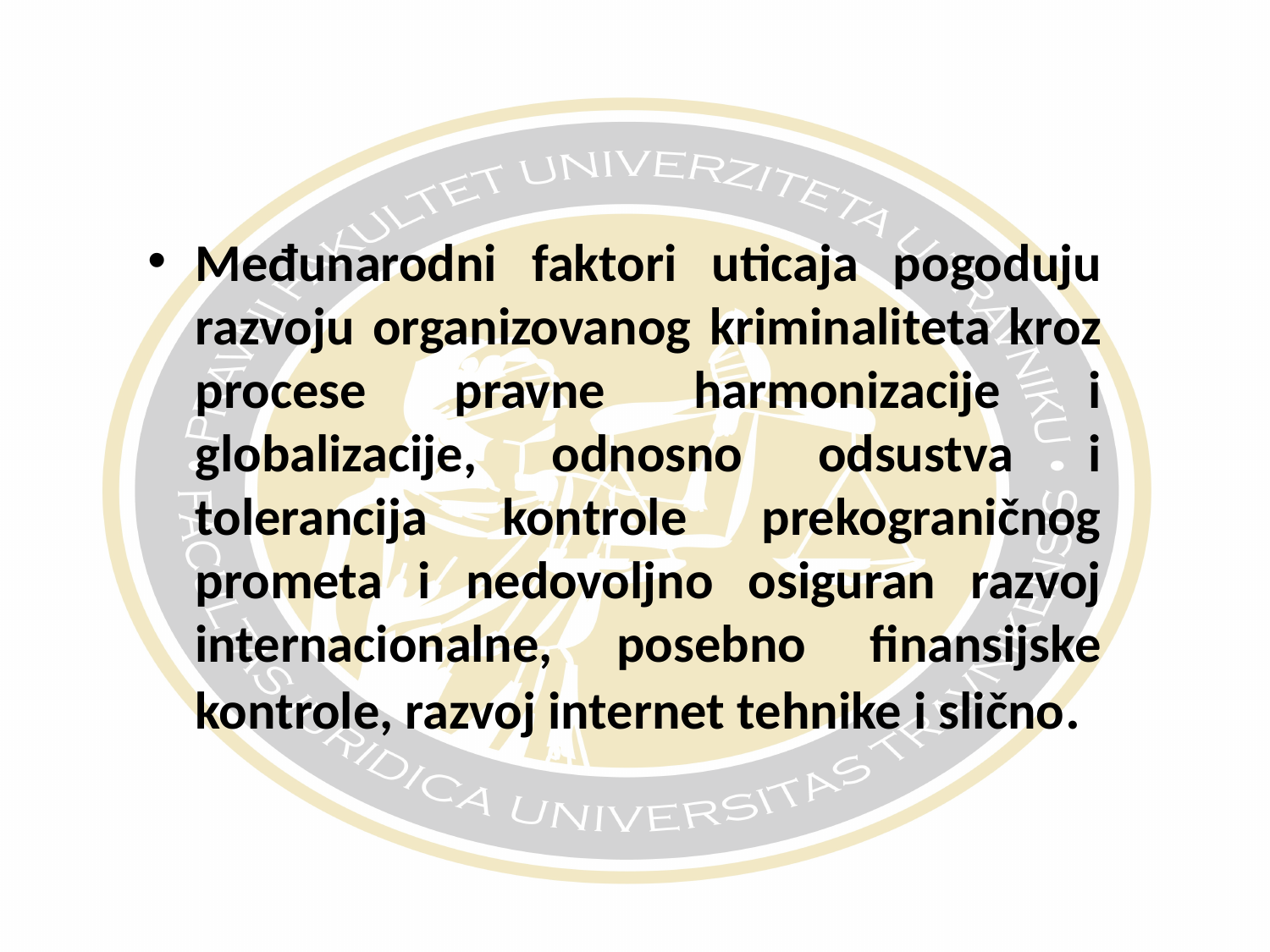

#
Međunarodni faktori uticaja pogoduju razvoju organizovanog kriminaliteta kroz procese pravne harmonizacije i globalizacije, odnosno odsustva i tolerancija kontrole prekograničnog prometa i nedovoljno osiguran razvoj internacionalne, posebno finansijske kontrole, razvoj internet tehnike i slično.